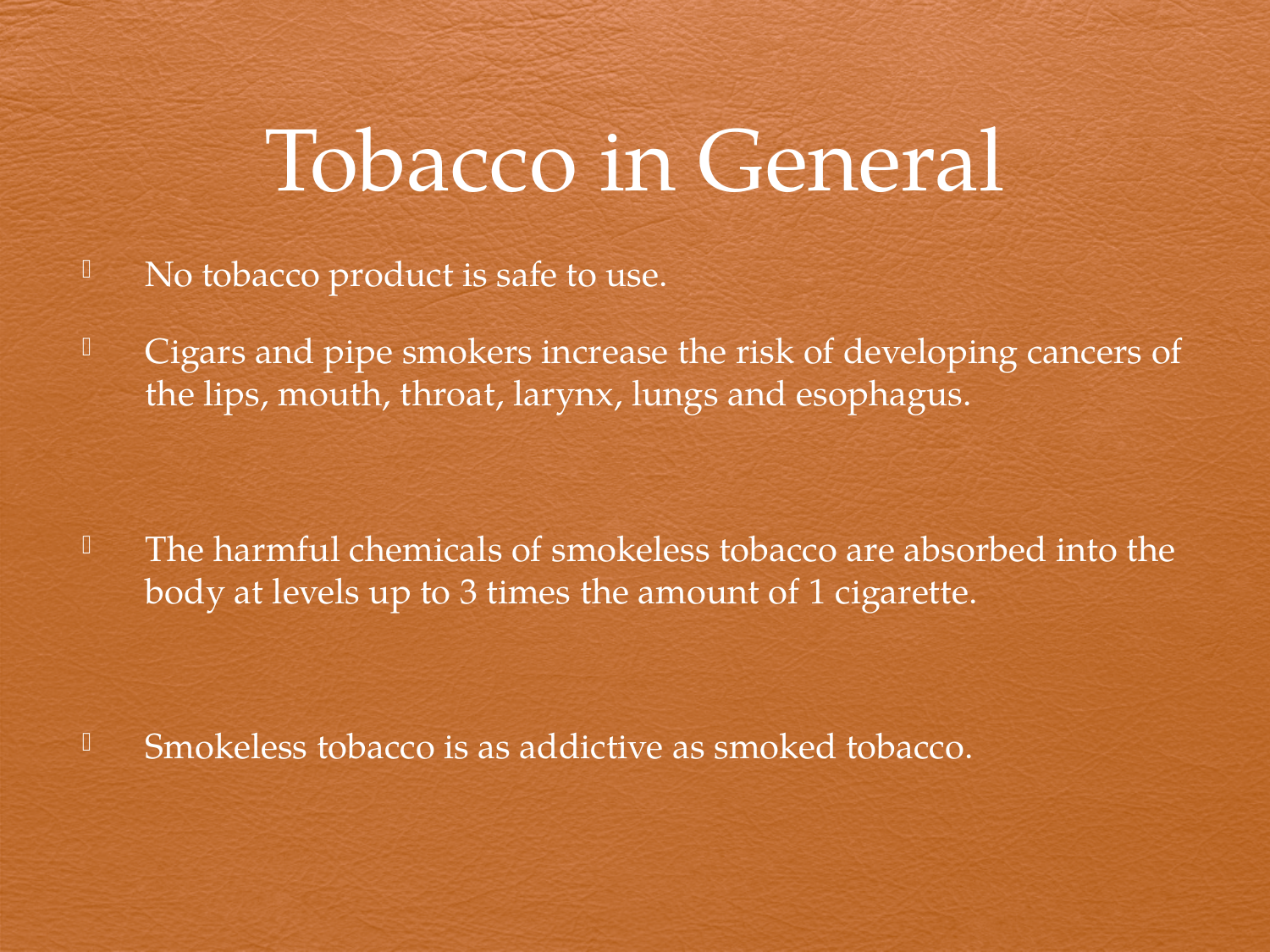

Tobacco in General
No tobacco product is safe to use.
Cigars and pipe smokers increase the risk of developing cancers of the lips, mouth, throat, larynx, lungs and esophagus.

The harmful chemicals of smokeless tobacco are absorbed into the body at levels up to 3 times the amount of 1 cigarette.

Smokeless tobacco is as addictive as smoked tobacco.